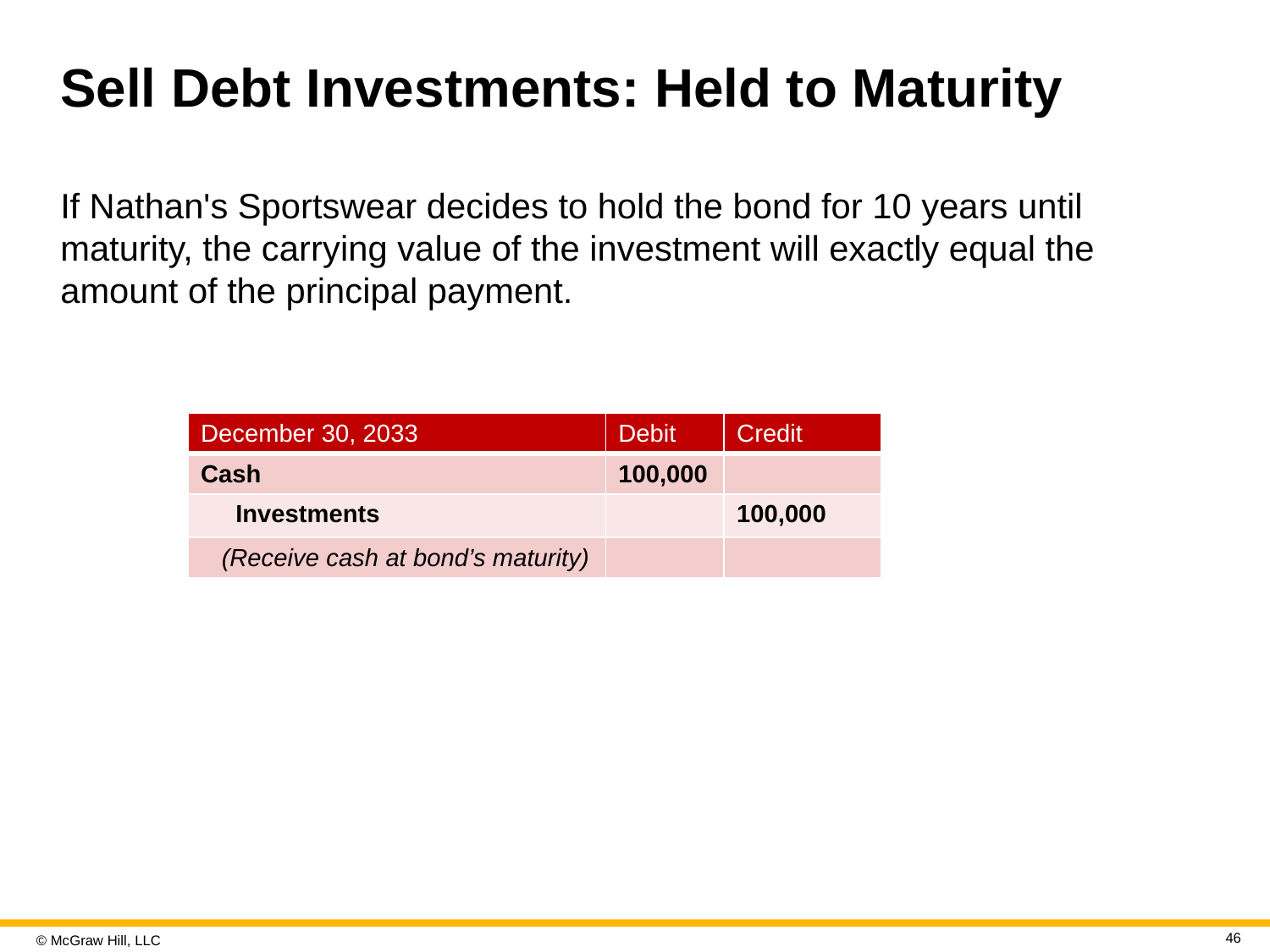

# Sell Debt Investments: Held to Maturity
If Nathan's Sportswear decides to hold the bond for 10 years until maturity, the carrying value of the investment will exactly equal the amount of the principal payment.
| December 30, 2033 | Debit | Credit |
| --- | --- | --- |
| Cash | 100,000 |  |
| Investments |  | 100,000 |
| (Receive cash at bond’s maturity) |  |  |
46